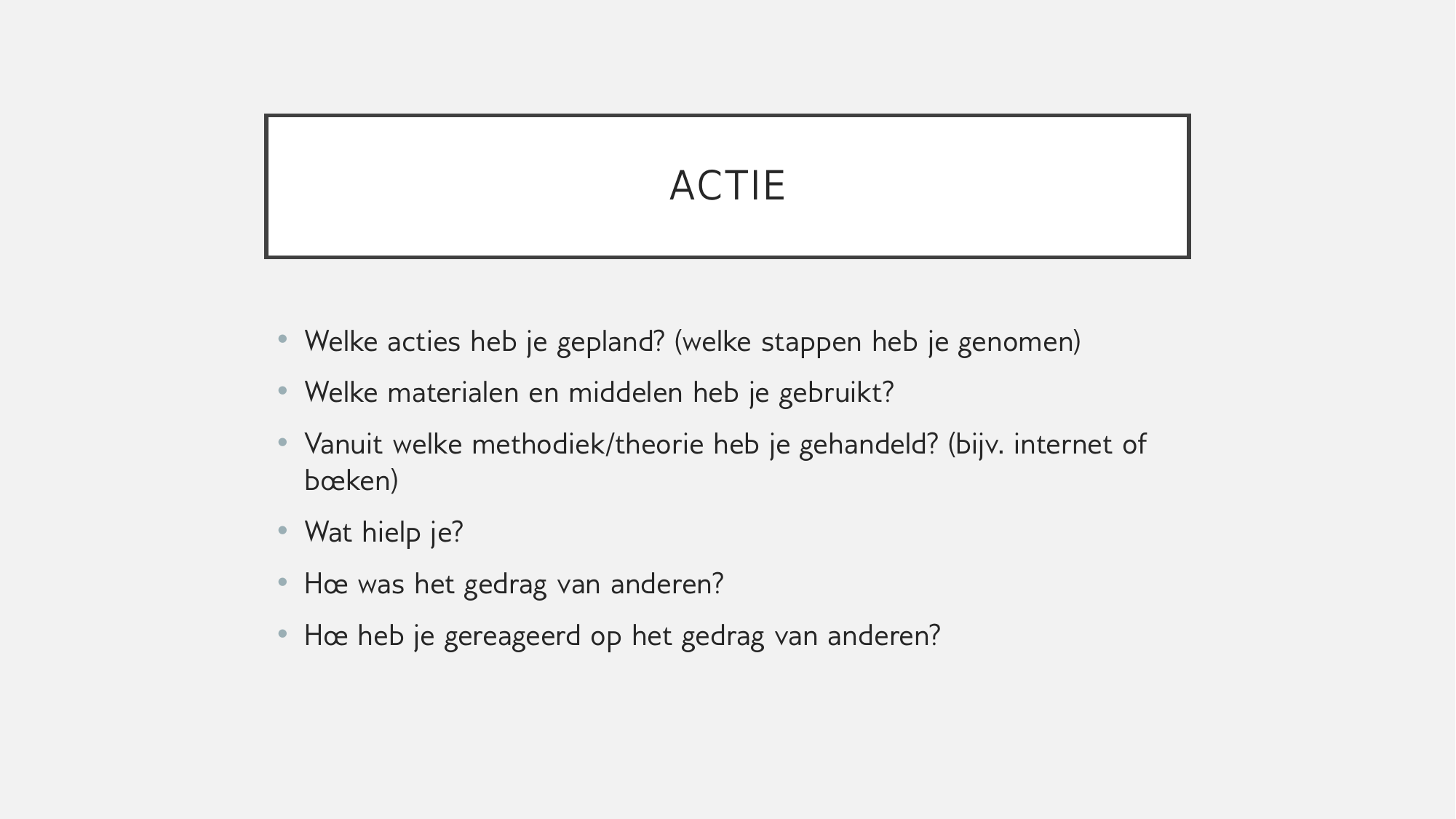

# actie
Welke acties heb je gepland? (welke stappen heb je genomen)
Welke materialen en middelen heb je gebruikt?
Vanuit welke methodiek/theorie heb je gehandeld? (bijv. internet of boeken)
Wat hielp je?
Hoe was het gedrag van anderen?
Hoe heb je gereageerd op het gedrag van anderen?